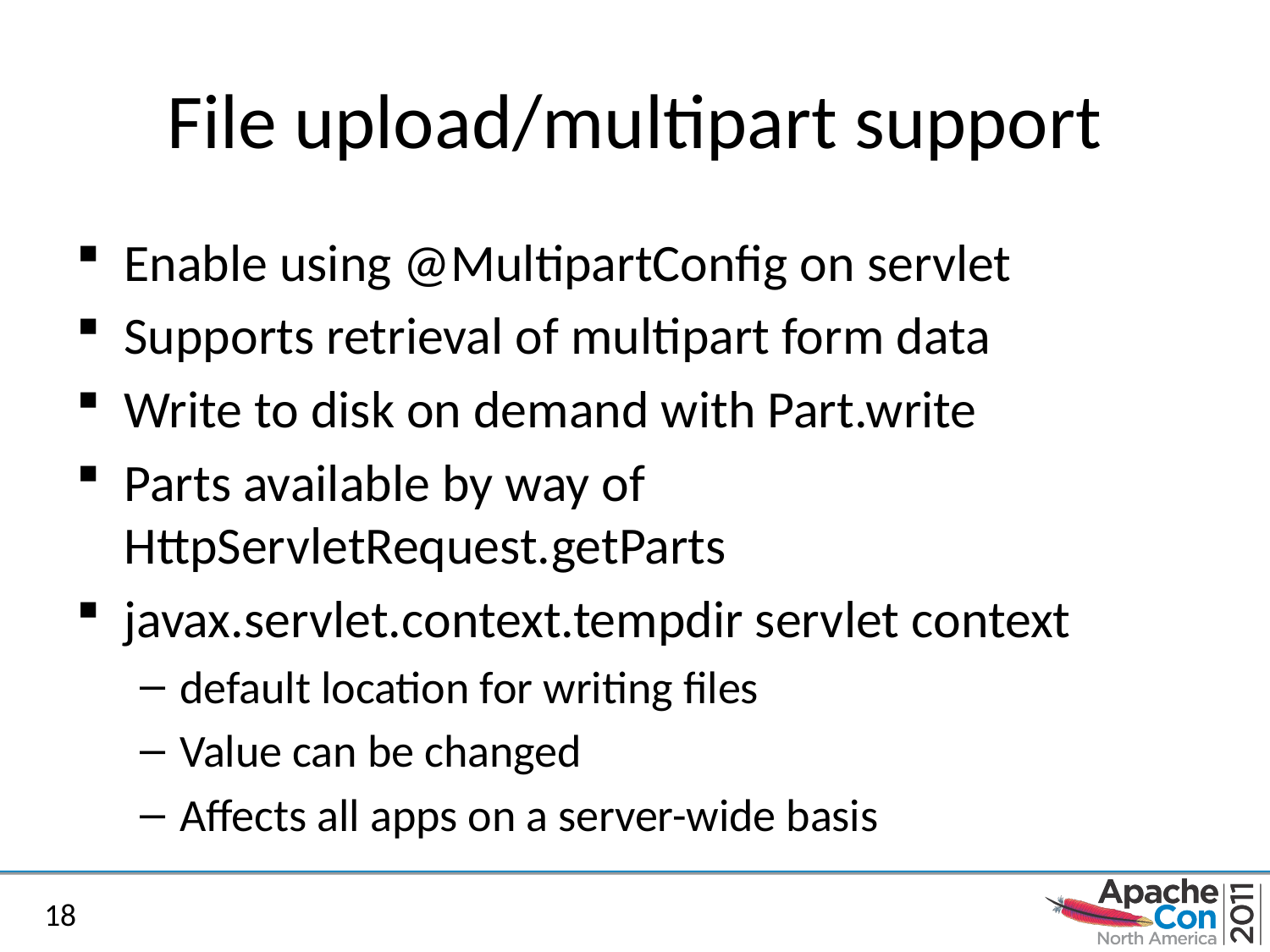

# File upload/multipart support
Enable using @MultipartConfig on servlet
Supports retrieval of multipart form data
Write to disk on demand with Part.write
Parts available by way of HttpServletRequest.getParts
javax.servlet.context.tempdir servlet context
default location for writing files
Value can be changed
Affects all apps on a server-wide basis